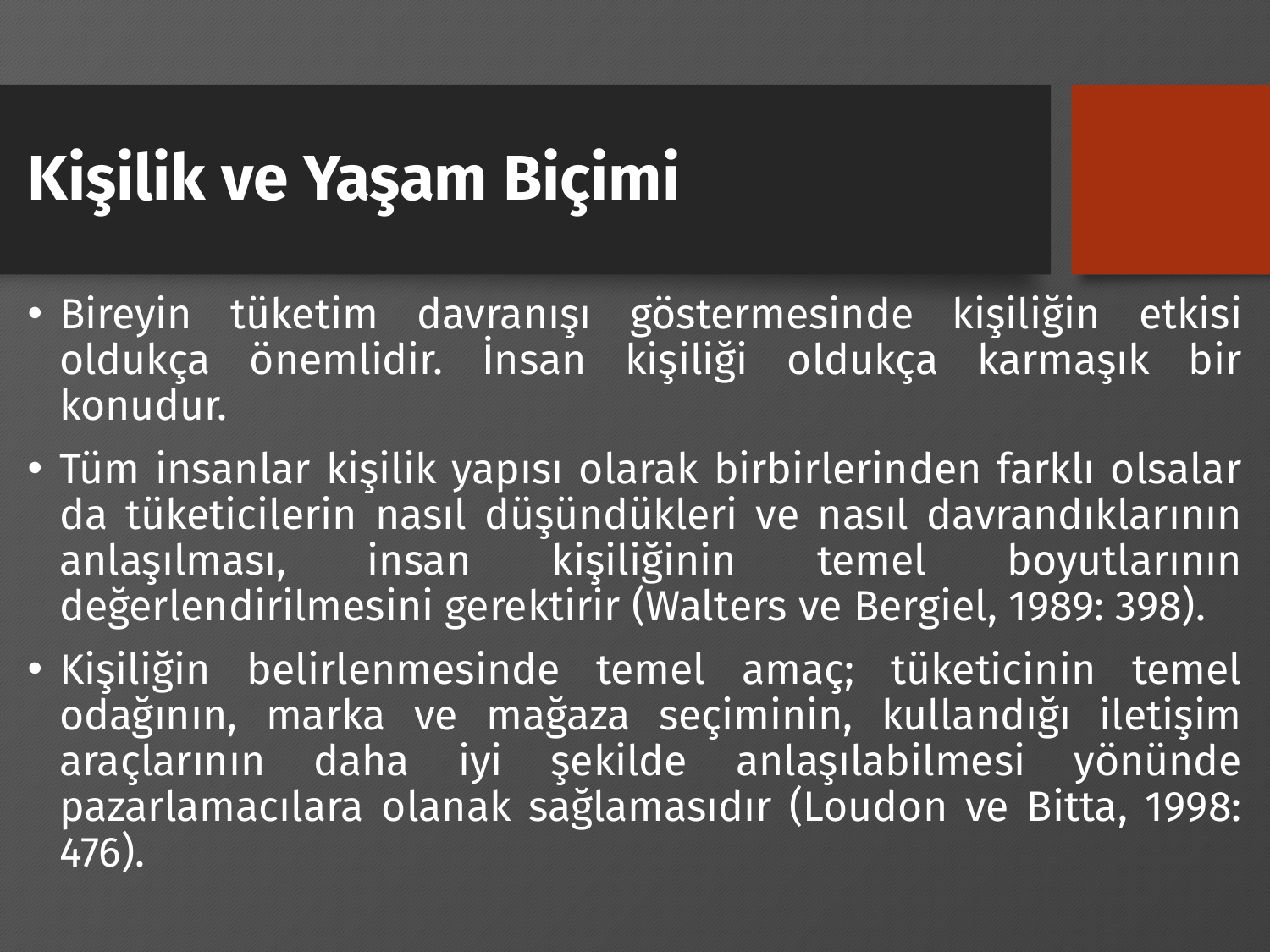

# Kişilik ve Yaşam Biçimi
Bireyin tüketim davranışı göstermesinde kişiliğin etkisi oldukça önemlidir. İnsan kişiliği oldukça karmaşık bir konudur.
Tüm insanlar kişilik yapısı olarak birbirlerinden farklı olsalar da tüketicilerin nasıl düşündükleri ve nasıl davrandıklarının anlaşılması, insan kişiliğinin temel boyutlarının değerlendirilmesini gerektirir (Walters ve Bergiel, 1989: 398).
Kişiliğin belirlenmesinde temel amaç; tüketicinin temel odağının, marka ve mağaza seçiminin, kullandığı iletişim araçlarının daha iyi şekilde anlaşılabilmesi yönünde pazarlamacılara olanak sağlamasıdır (Loudon ve Bitta, 1998: 476).